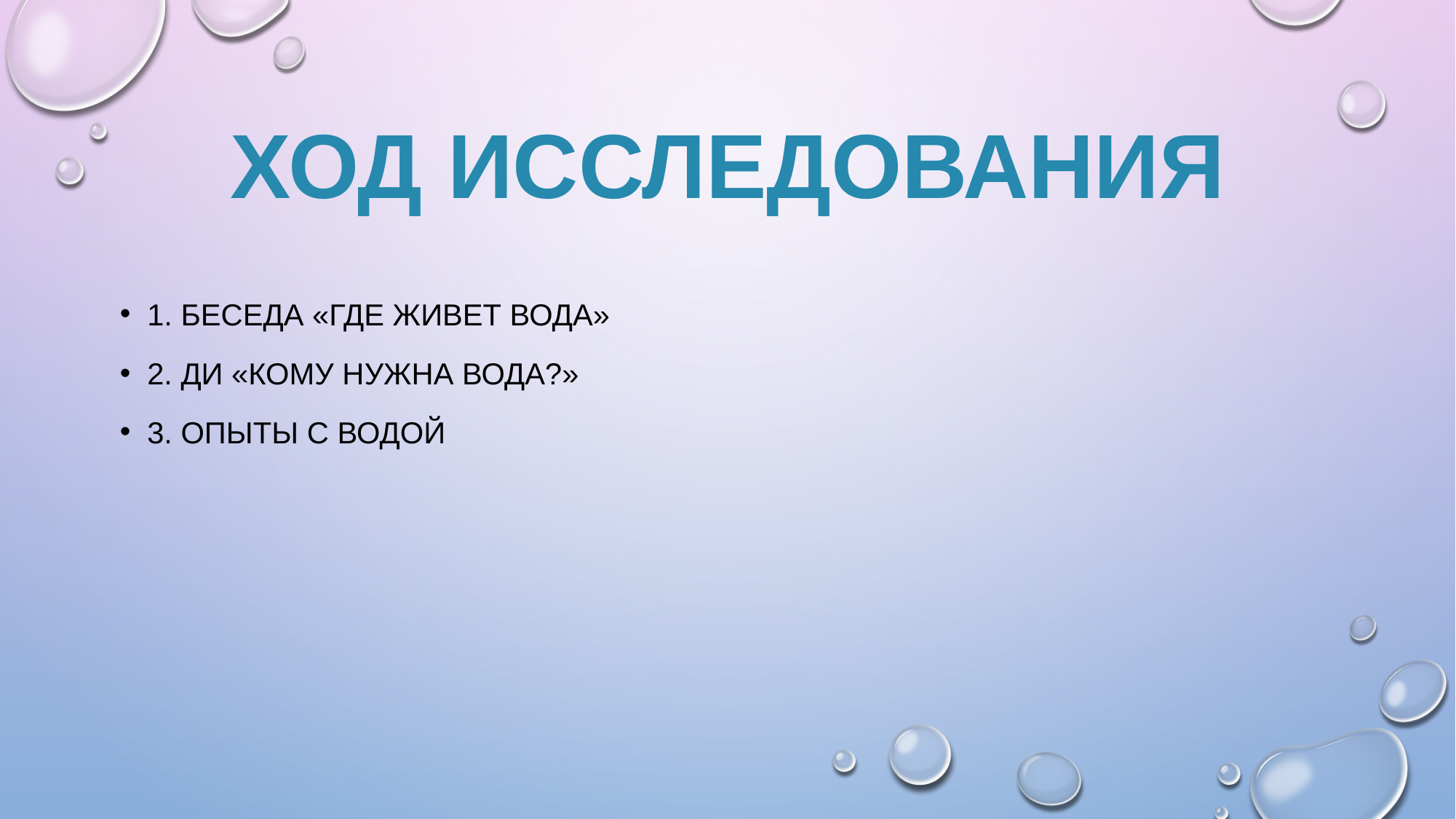

# ХОД ИССЛЕДОВАНИЯ
1. Беседа «Где живет вода»
2. ДИ «Кому нужна вода?»
3. Опыты с водой